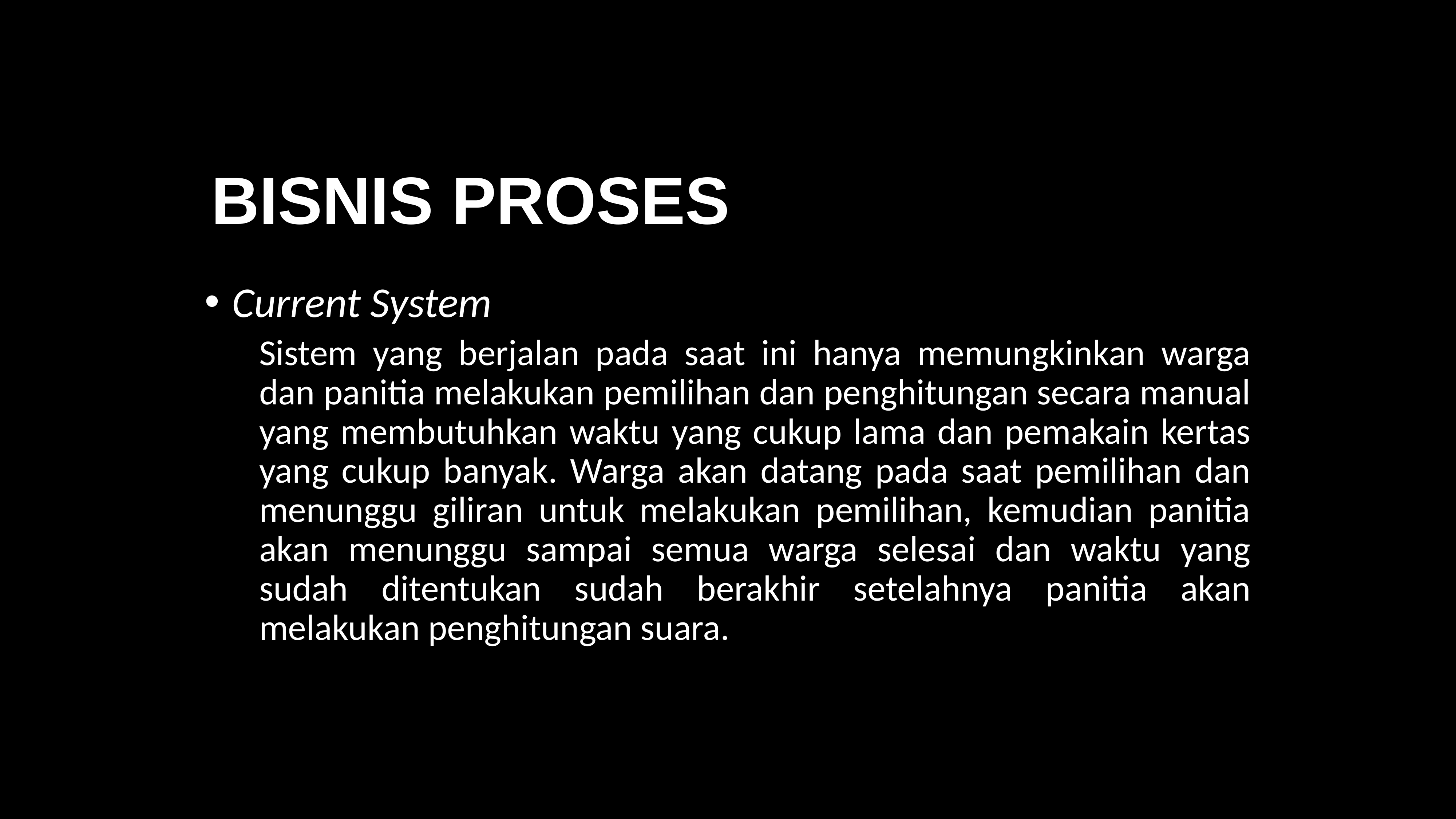

# BISNIS PROSES
Current System
Sistem yang berjalan pada saat ini hanya memungkinkan warga dan panitia melakukan pemilihan dan penghitungan secara manual yang membutuhkan waktu yang cukup lama dan pemakain kertas yang cukup banyak. Warga akan datang pada saat pemilihan dan menunggu giliran untuk melakukan pemilihan, kemudian panitia akan menunggu sampai semua warga selesai dan waktu yang sudah ditentukan sudah berakhir setelahnya panitia akan melakukan penghitungan suara.